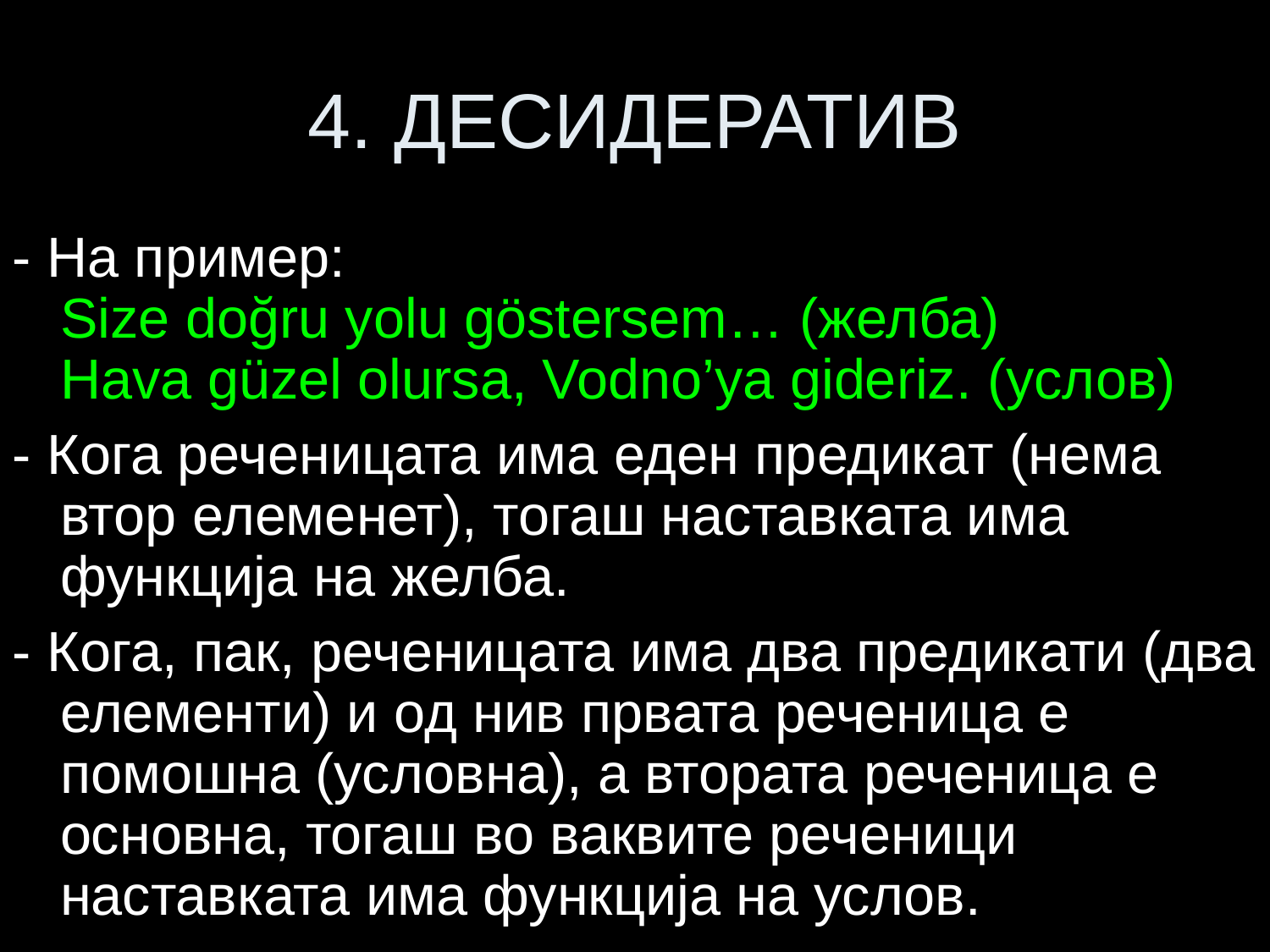

# 4. ДЕСИДЕРАТИВ
- На пример:
Size doğru yolu göstersem… (желба)
Hava güzel olursa, Vodno’ya gideriz. (услов)
- Кога реченицата има еден предикат (нема втор елеменет), тогаш наставката има функција на желба.
- Кога, пак, реченицата има два предикати (два елементи) и од нив првата реченица е помошна (условна), а втората реченица е основна, тогаш во ваквите реченици наставката има функција на услов.